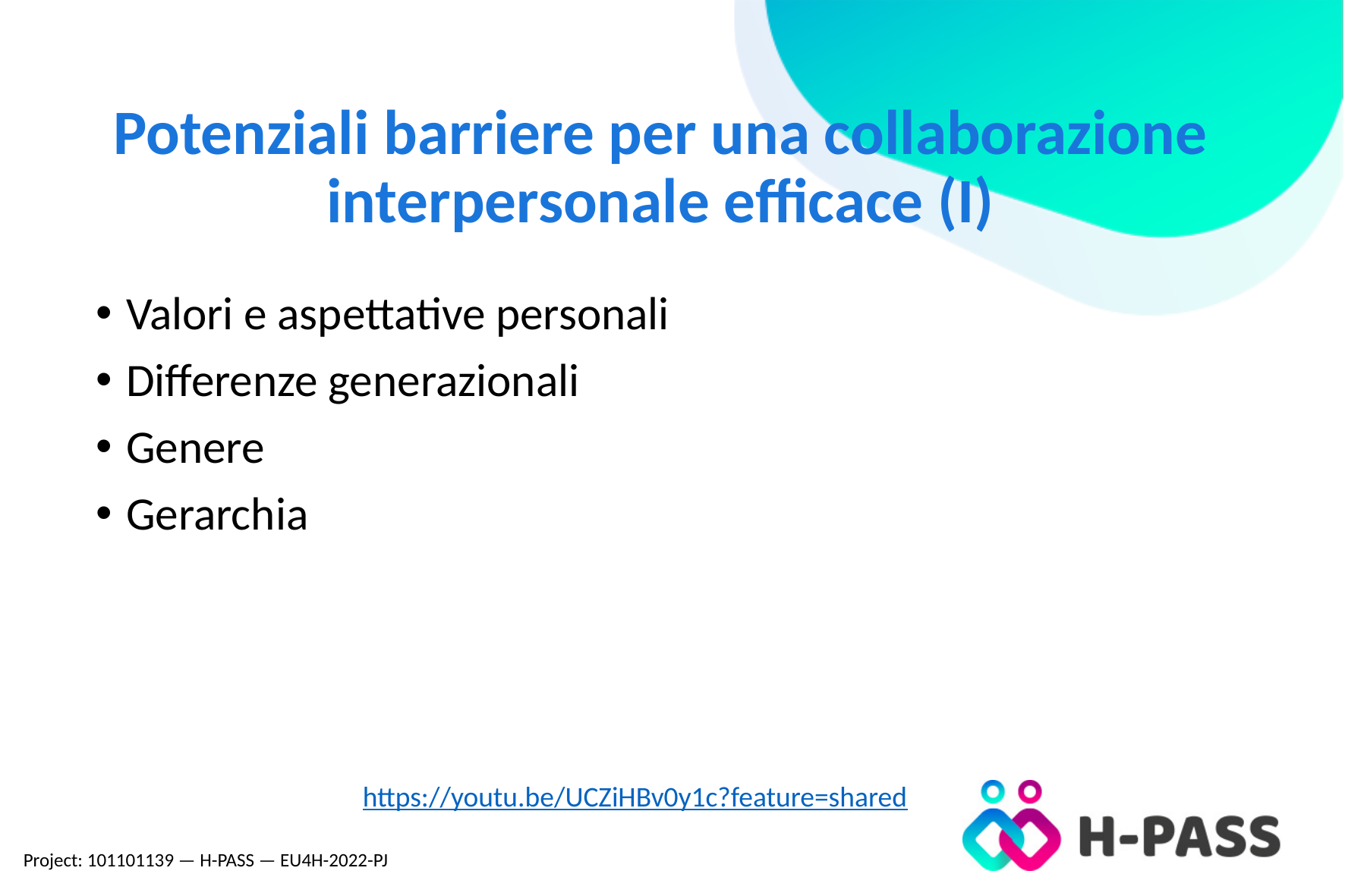

# Potenziali barriere per una collaborazione interpersonale efficace (I)
Valori e aspettative personali
Differenze generazionali
Genere
Gerarchia

https://youtu.be/UCZiHBv0y1c?feature=shared
Project: 101101139 — H-PASS — EU4H-2022-PJ